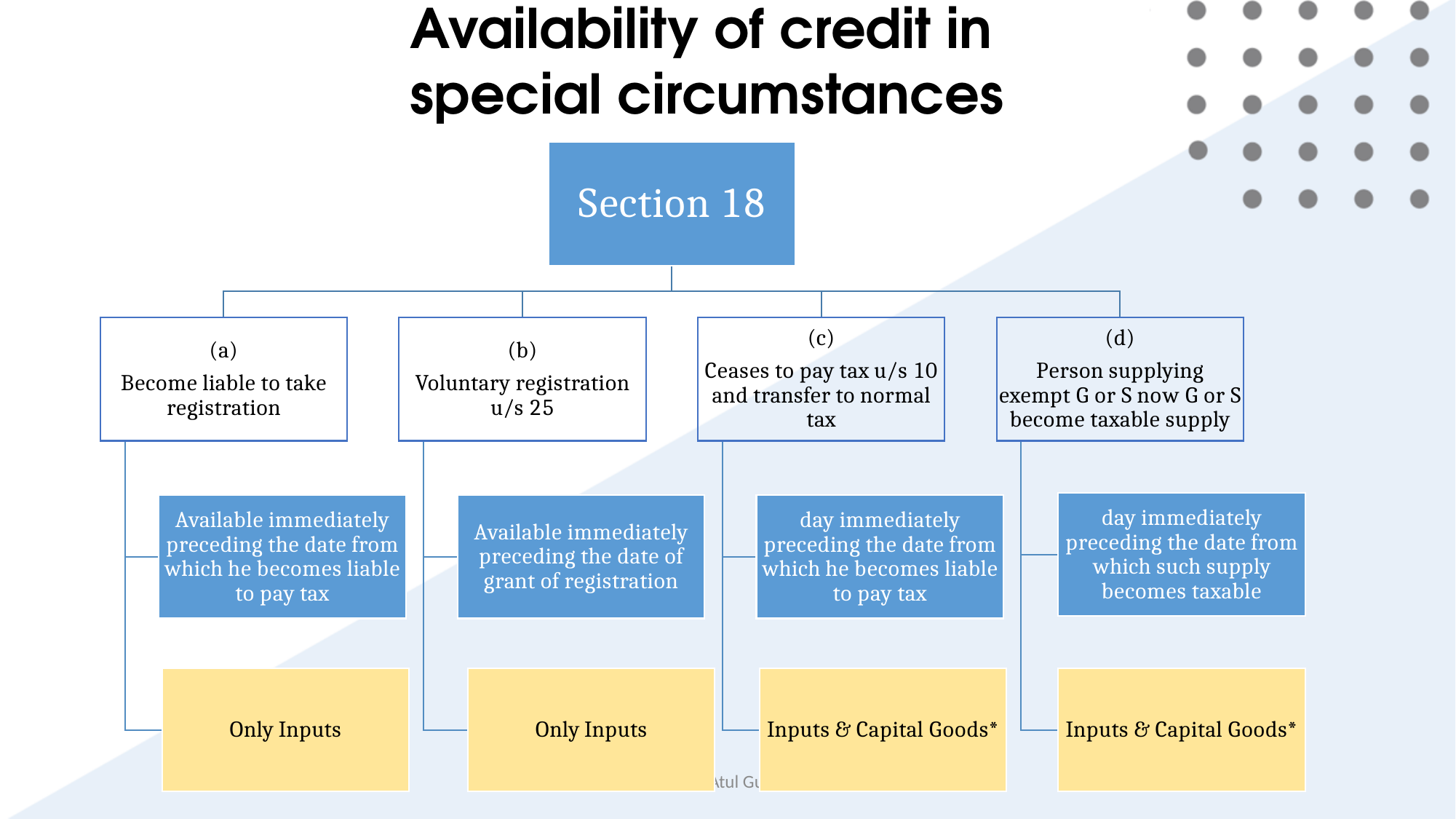

Availability of credit in special circumstances
Section 18
(a)
Become liable to take registration
Available immediately preceding the date from which he becomes liable to pay tax
Only Inputs
(b)
Voluntary registration u/s 25
Available immediately preceding the date of grant of registration
Only Inputs
(c)
Ceases to pay tax u/s 10 and transfer to normal tax
day immediately preceding the date from which he becomes liable to pay tax
Inputs & Capital Goods*
(d)
Person supplying exempt G or S now G or S become taxable supply
day immediately preceding the date from which such supply becomes taxable
Inputs & Capital Goods*
By CA Atul Gupta